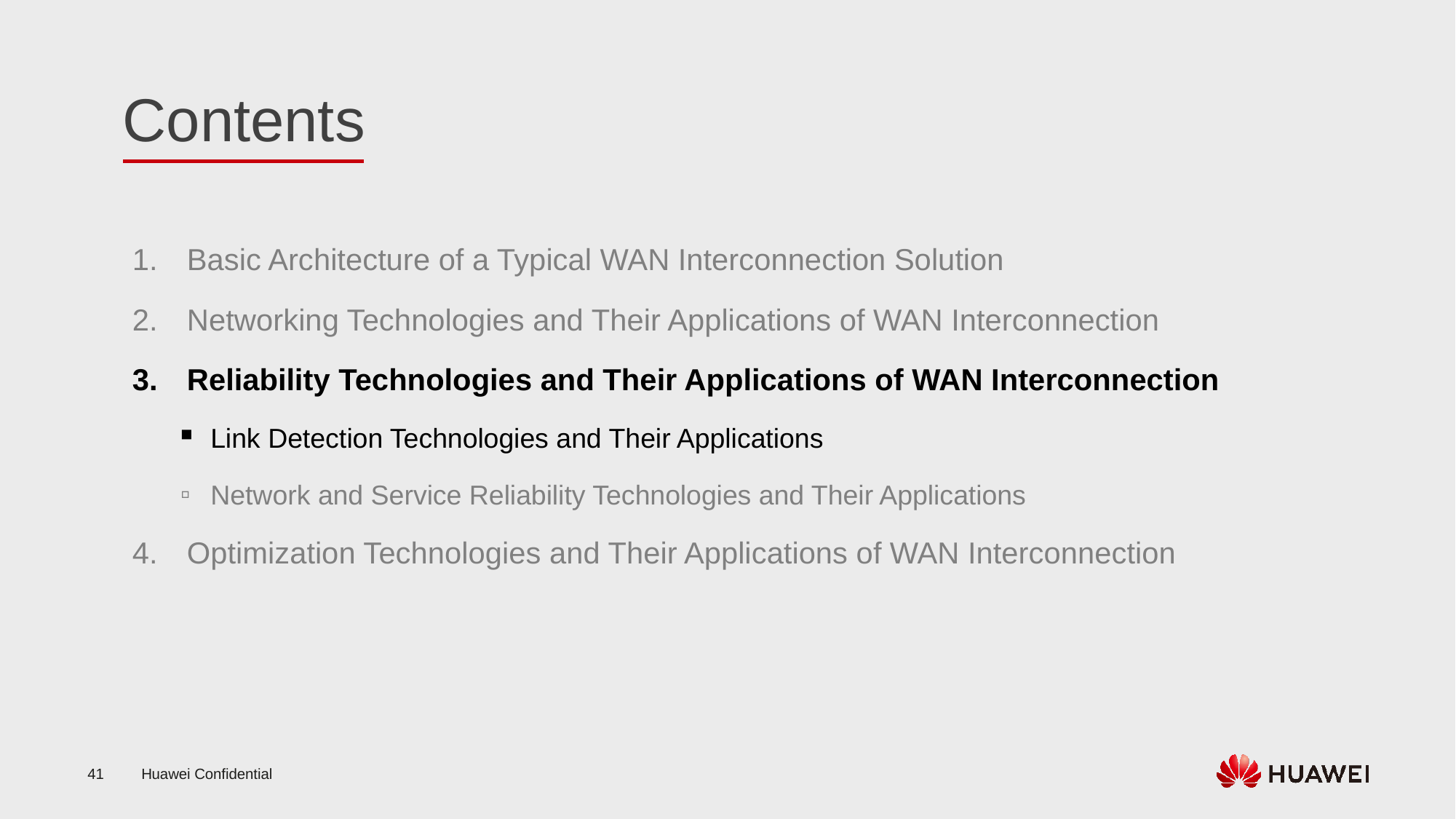

Basic Architecture of a Typical WAN Interconnection Solution
Networking Technologies and Their Applications of WAN Interconnection
Reliability Technologies and Their Applications of WAN Interconnection
Link Detection Technologies and Their Applications
Network and Service Reliability Technologies and Their Applications
Optimization Technologies and Their Applications of WAN Interconnection